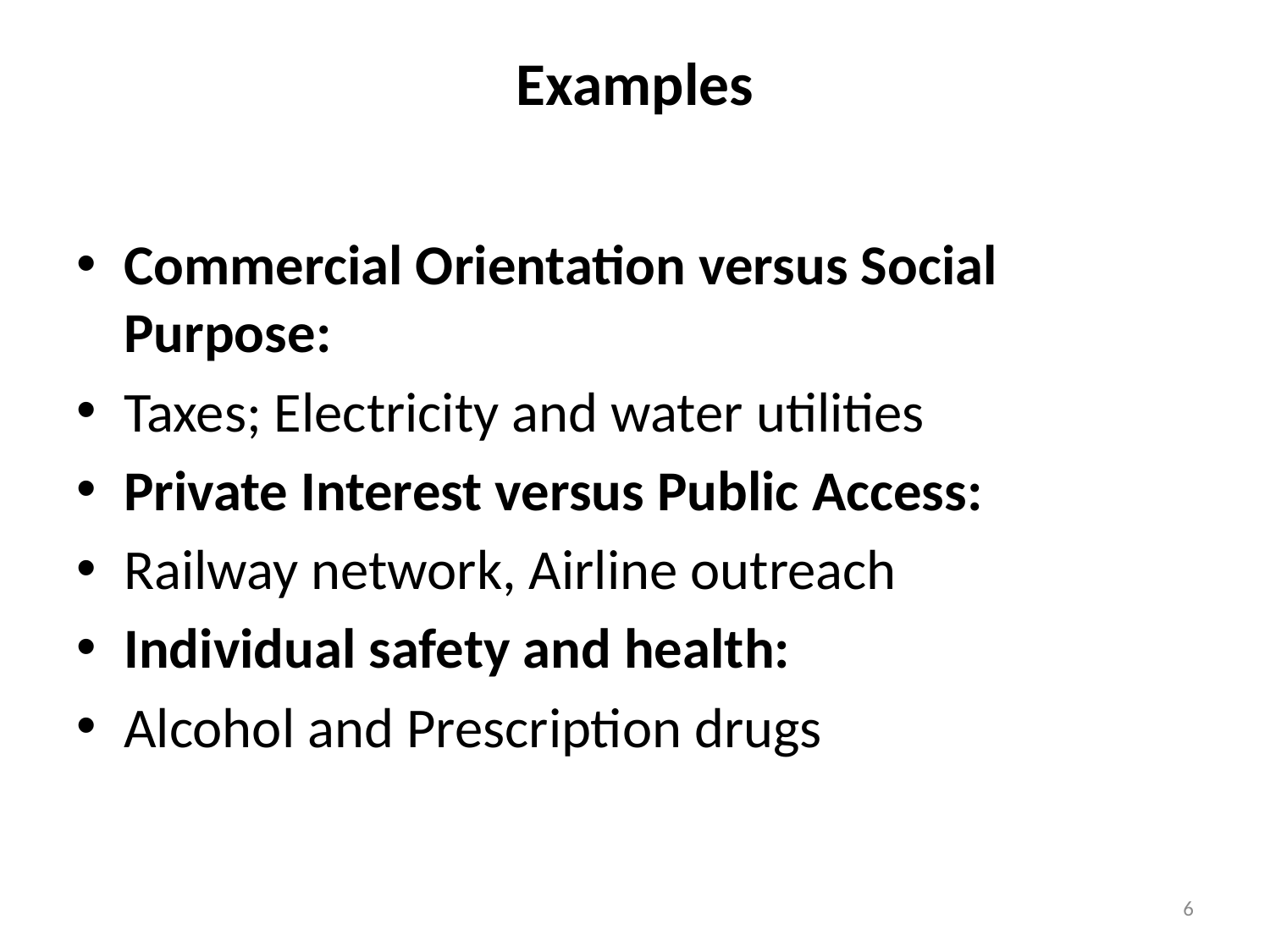

# Examples
Commercial Orientation versus Social Purpose:
Taxes; Electricity and water utilities
Private Interest versus Public Access:
Railway network, Airline outreach
Individual safety and health:
Alcohol and Prescription drugs

6